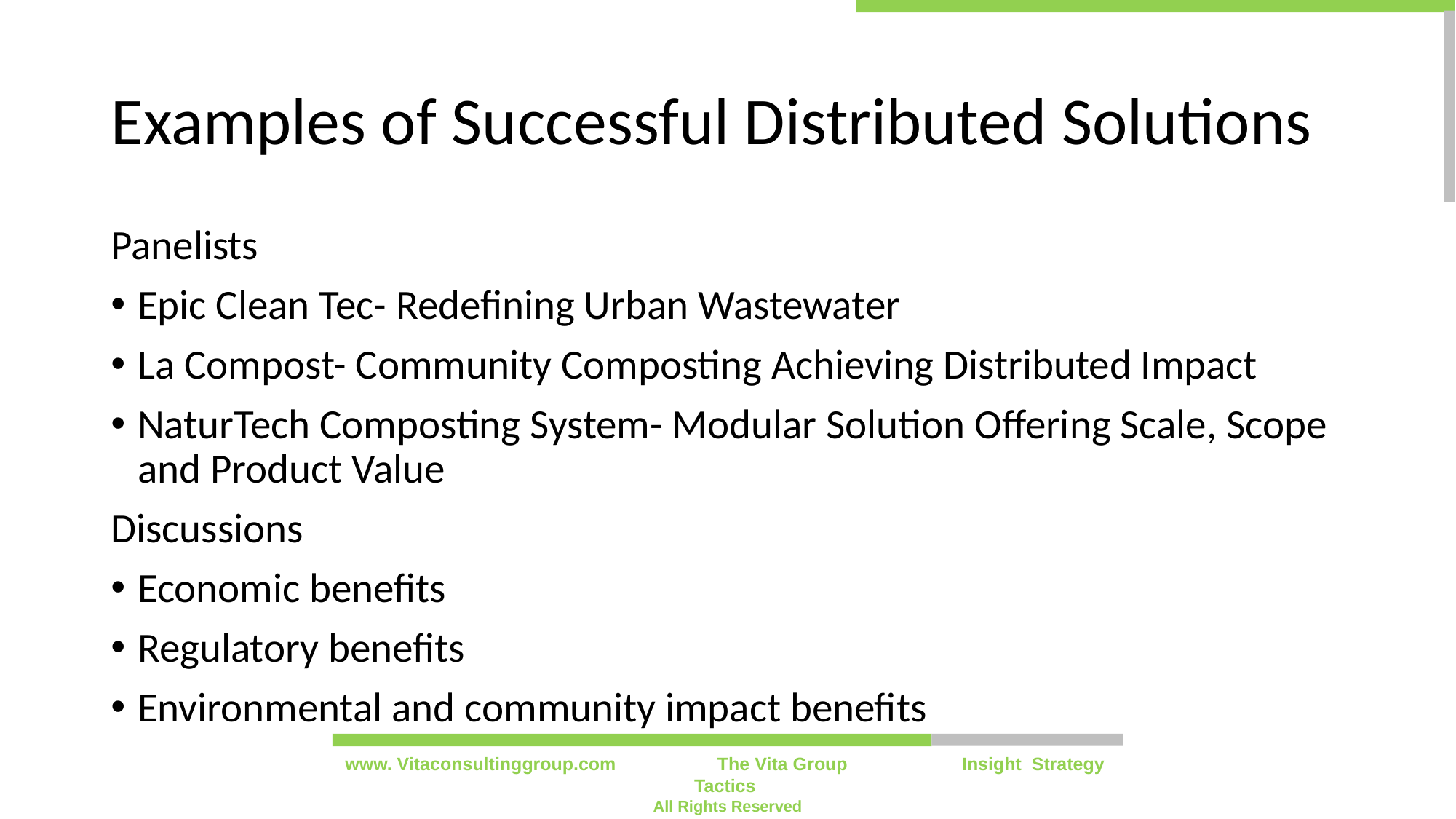

# Examples of Successful Distributed Solutions

Panelists
Epic Clean Tec- Redefining Urban Wastewater
La Compost- Community Composting Achieving Distributed Impact
NaturTech Composting System- Modular Solution Offering Scale, Scope and Product Value
Discussions
Economic benefits
Regulatory benefits
Environmental and community impact benefits

www. Vitaconsultinggroup.com                    The Vita Group	              Insight  Strategy  Tactics
All Rights Reserved